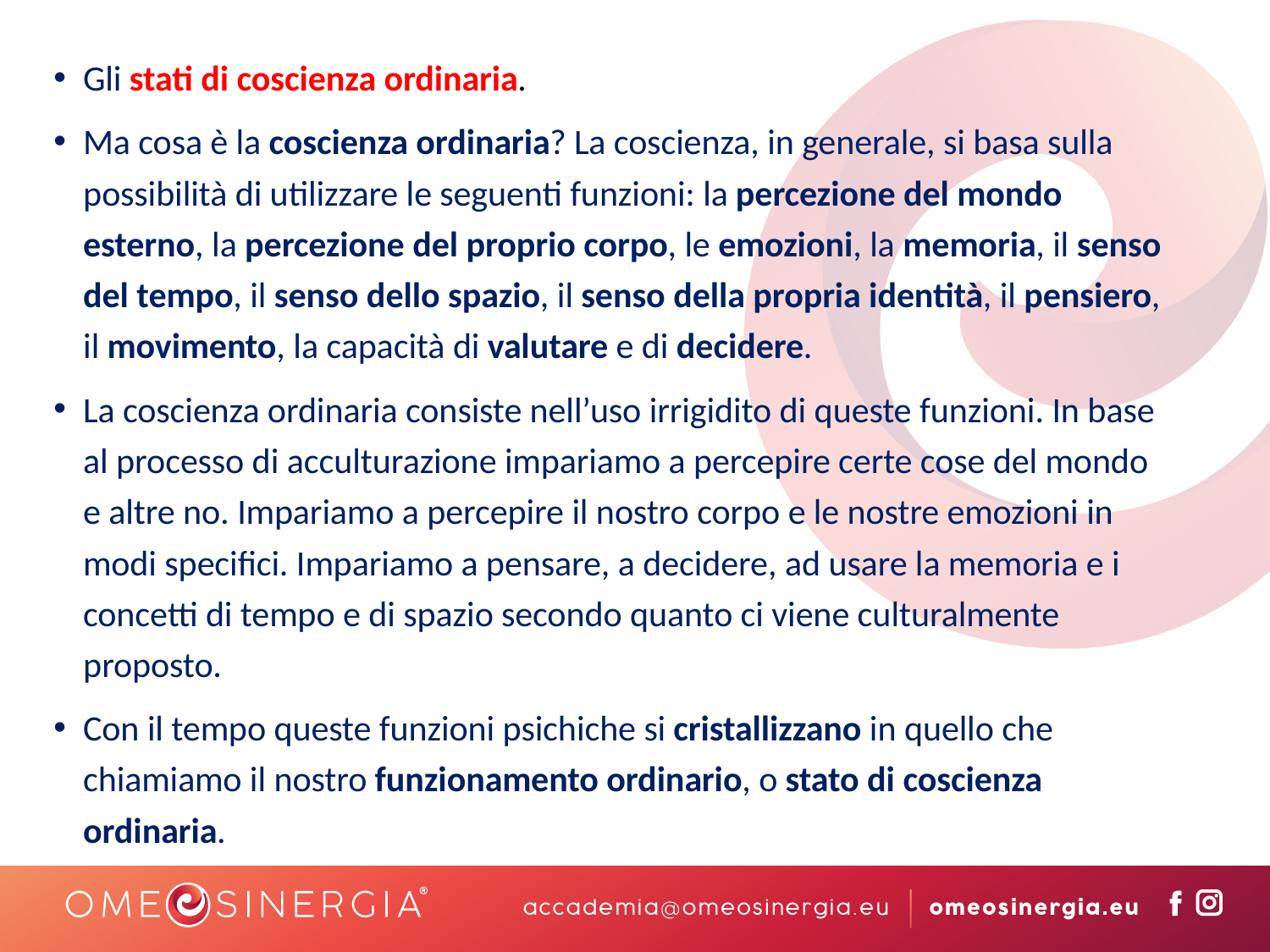

Gli stati di coscienza ordinaria.
Ma cosa è la coscienza ordinaria? La coscienza, in generale, si basa sulla possibilità di utilizzare le seguenti funzioni: la percezione del mondo esterno, la percezione del proprio corpo, le emozioni, la memoria, il senso del tempo, il senso dello spazio, il senso della propria identità, il pensiero, il movimento, la capacità di valutare e di decidere.
La coscienza ordinaria consiste nell’uso irrigidito di queste funzioni. In base al processo di acculturazione impariamo a percepire certe cose del mondo e altre no. Impariamo a percepire il nostro corpo e le nostre emozioni in modi specifici. Impariamo a pensare, a decidere, ad usare la memoria e i concetti di tempo e di spazio secondo quanto ci viene culturalmente proposto.
Con il tempo queste funzioni psichiche si cristallizzano in quello che chiamiamo il nostro funzionamento ordinario, o stato di coscienza ordinaria.